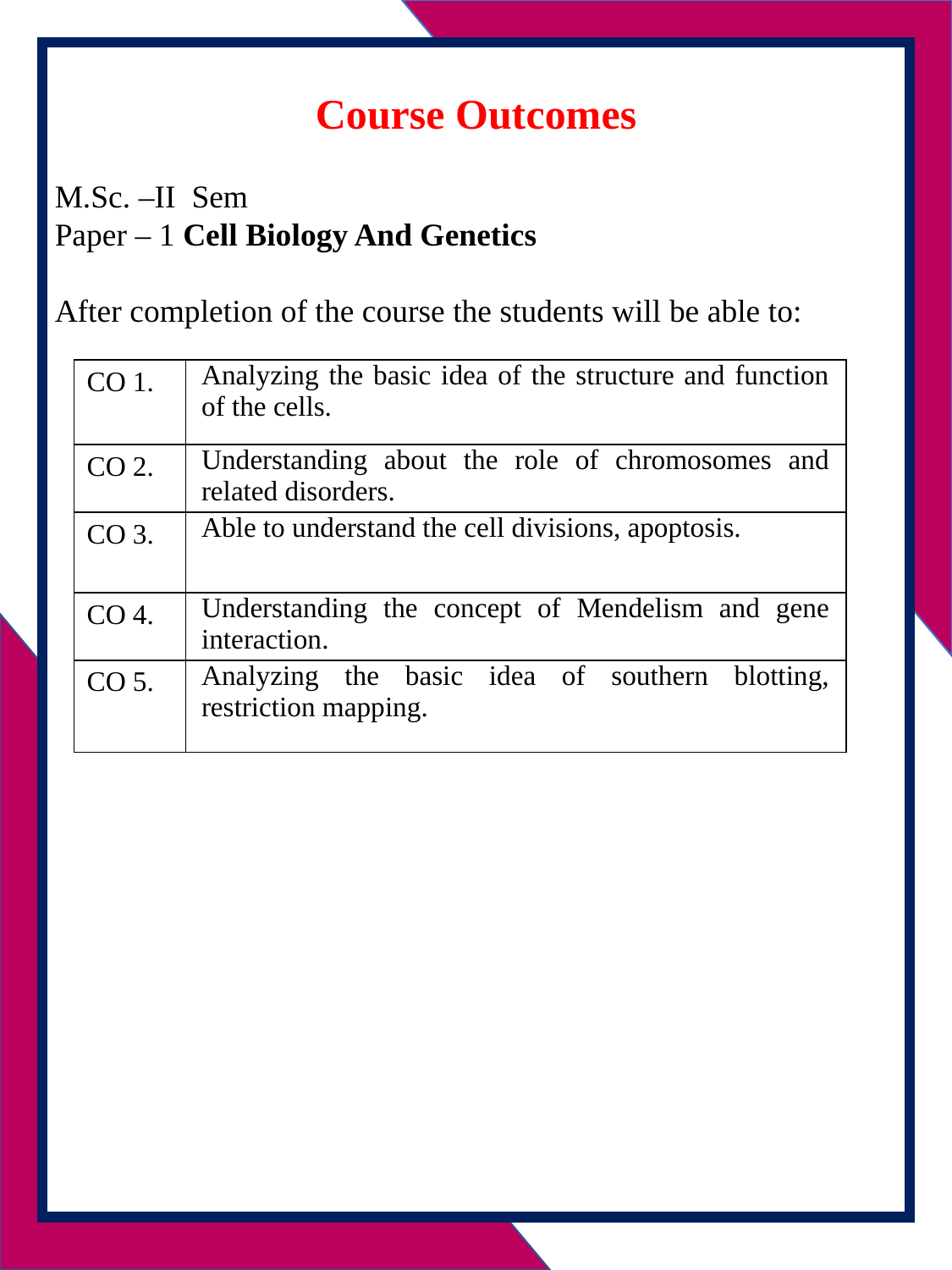

Course Outcomes

M.Sc. –II  Sem
Paper – 1 Cell Biology And Genetics

After completion of the course the students will be able to:

| CO 1. | Analyzing the basic idea of the structure and function of the cells. |
| --- | --- |
| CO 2. | Understanding about the role of chromosomes and related disorders. |
| CO 3. | Able to understand the cell divisions, apoptosis. |
| CO 4. | Understanding the concept of Mendelism and gene interaction. |
| CO 5. | Analyzing the basic idea of southern blotting, restriction mapping. |